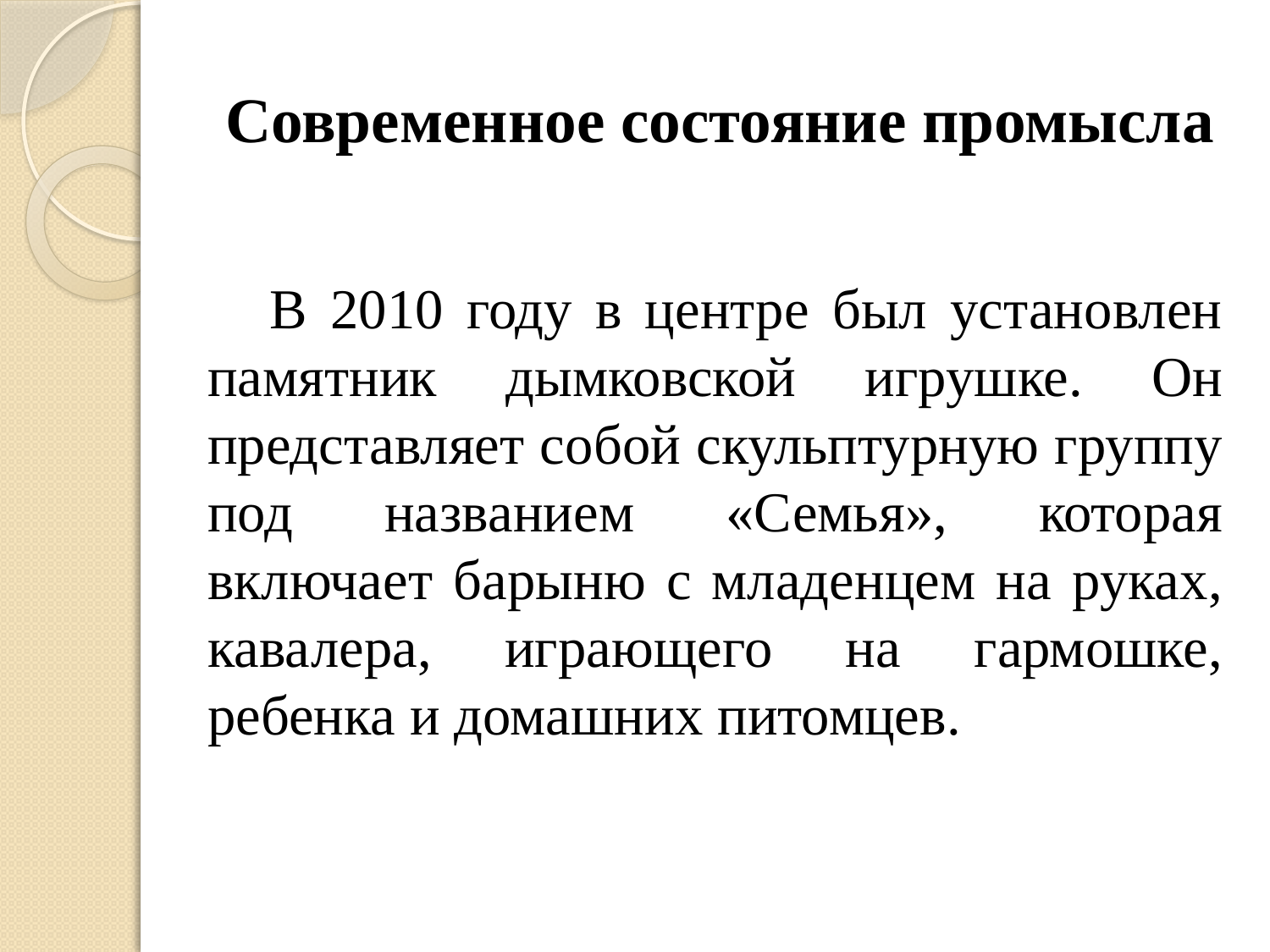

# Современное состояние промысла
В 2010 году в центре был установлен памятник дымковской игрушке. Он представляет собой скульптурную группу под названием «Семья», которая включает барыню с младенцем на руках, кавалера, играющего на гармошке, ребенка и домашних питомцев.